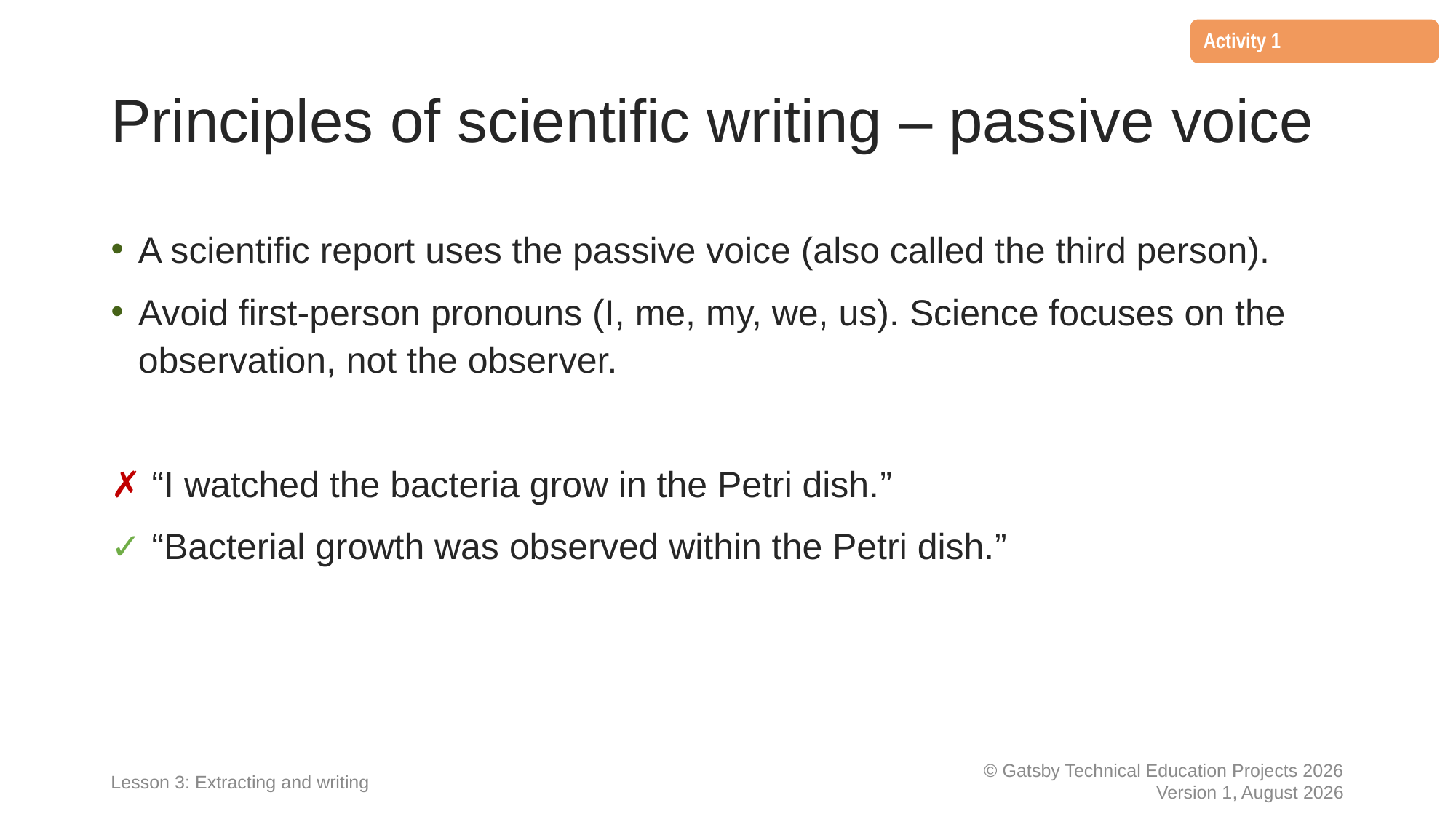

Activity 1
1
1
1
# Principles of scientific writing – passive voice
A scientific report uses the passive voice (also called the third person).
Avoid first-person pronouns (I, me, my, we, us). Science focuses on the observation, not the observer.

✗ “I watched the bacteria grow in the Petri dish.”
✓ “Bacterial growth was observed within the Petri dish.”
Lesson 3: Extracting and writing